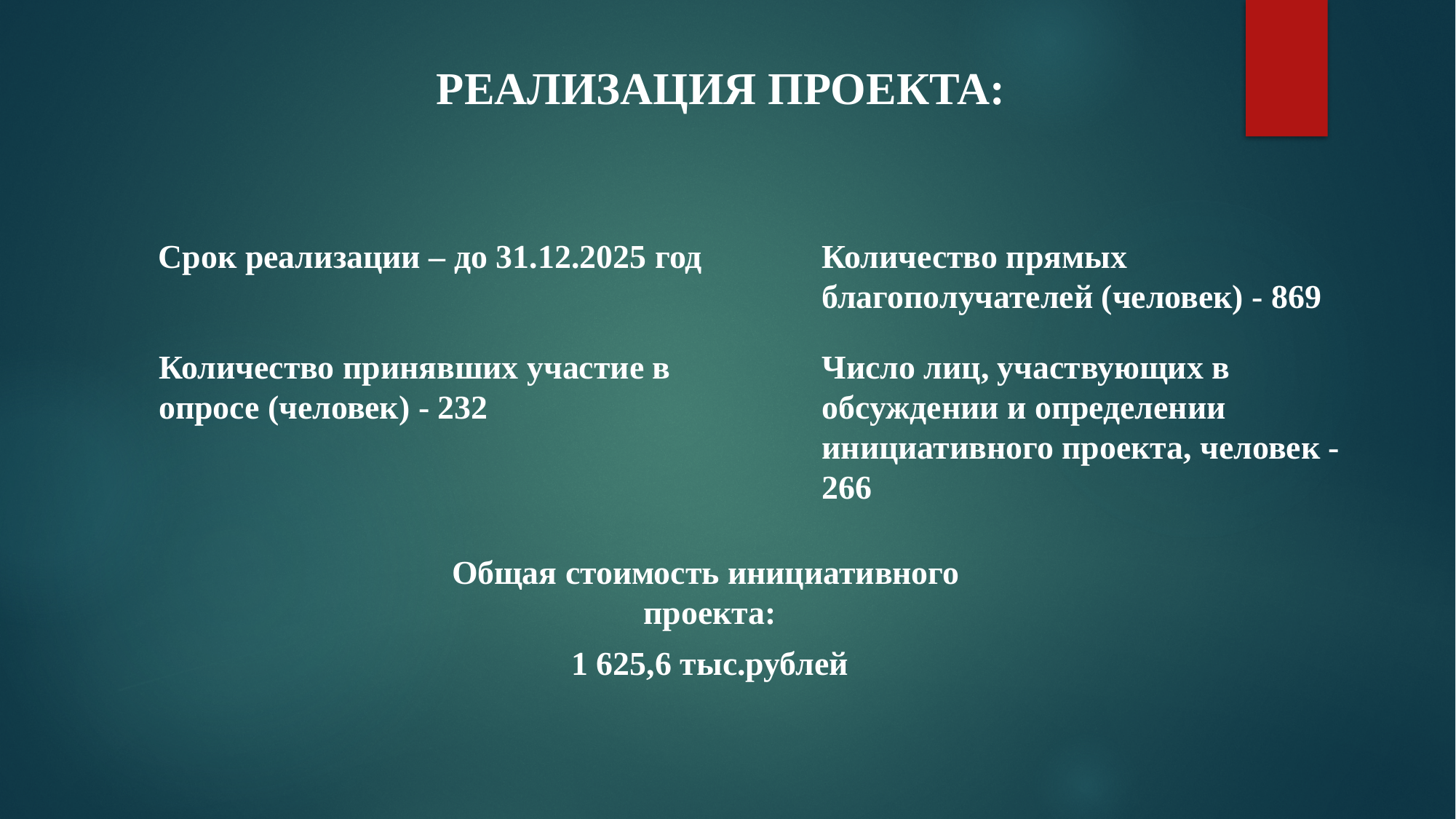

РЕАЛИЗАЦИЯ ПРОЕКТА:
Срок реализации – до 31.12.2025 год
Количество прямых
благополучателей (человек) - 869
Количество принявших участие в опросе (человек) - 232
Число лиц, участвующих в обсуждении и определении инициативного проекта, человек - 266

Общая стоимость инициативного
проекта:

1 625,6 тыс.рублей